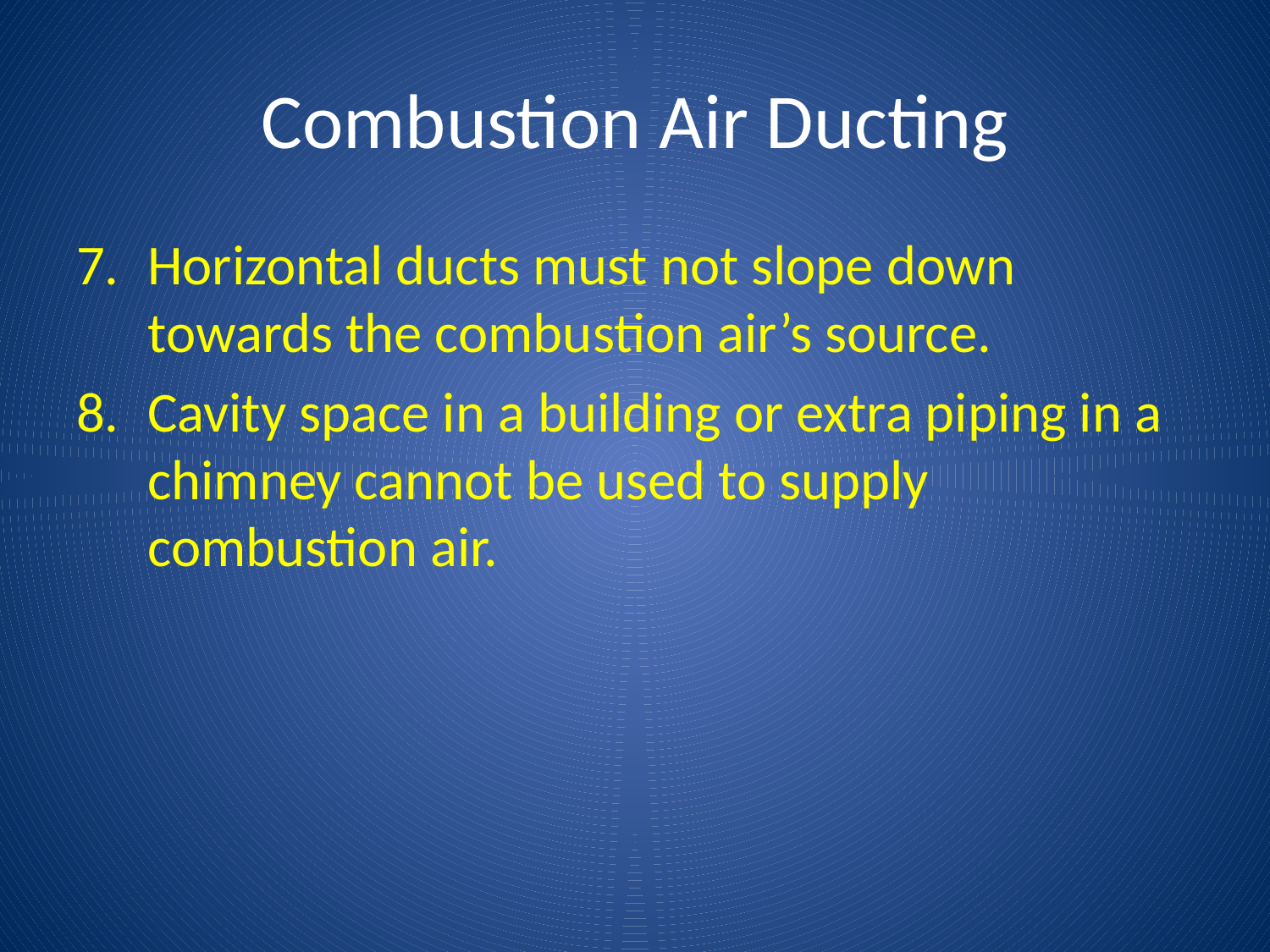

# Combustion Air Ducting
Horizontal ducts must not slope down towards the combustion air’s source.
Cavity space in a building or extra piping in a chimney cannot be used to supply combustion air.